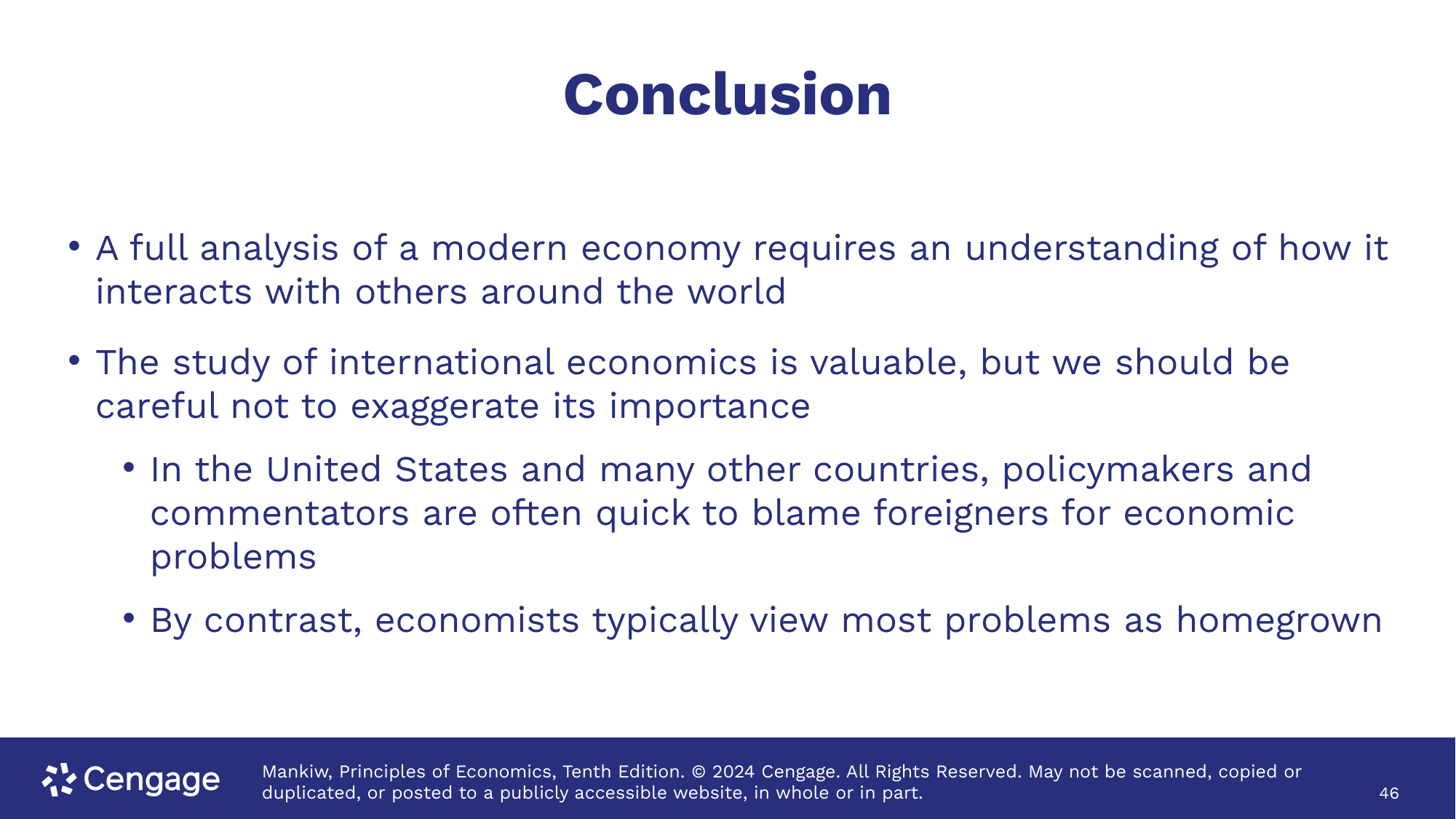

# Conclusion
A full analysis of a modern economy requires an understanding of how it interacts with others around the world
The study of international economics is valuable, but we should be careful not to exaggerate its importance
In the United States and many other countries, policymakers and commentators are often quick to blame foreigners for economic problems
By contrast, economists typically view most problems as homegrown